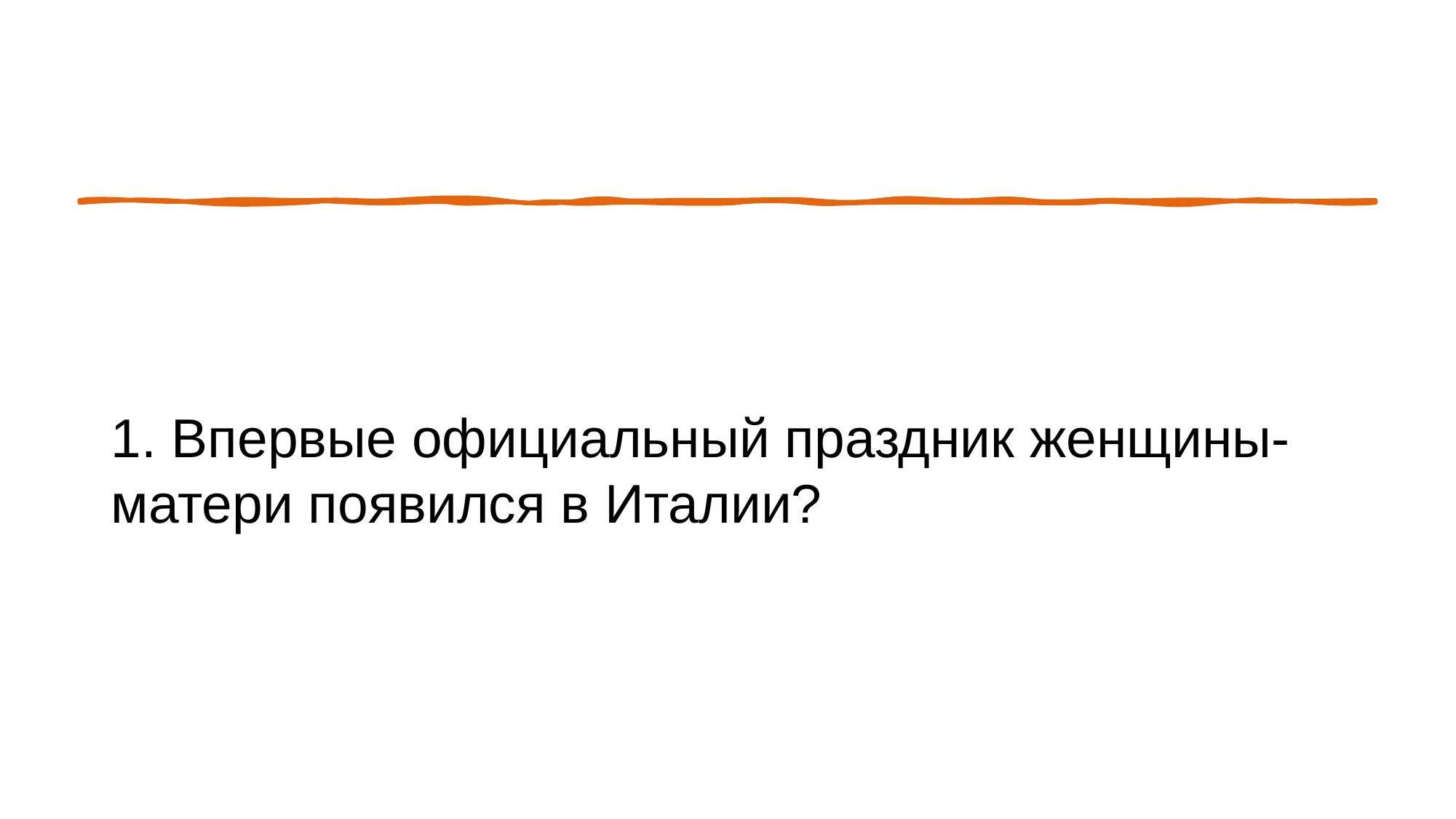

# 1. Впервые официальный праздник женщины-матери появился в Италии?